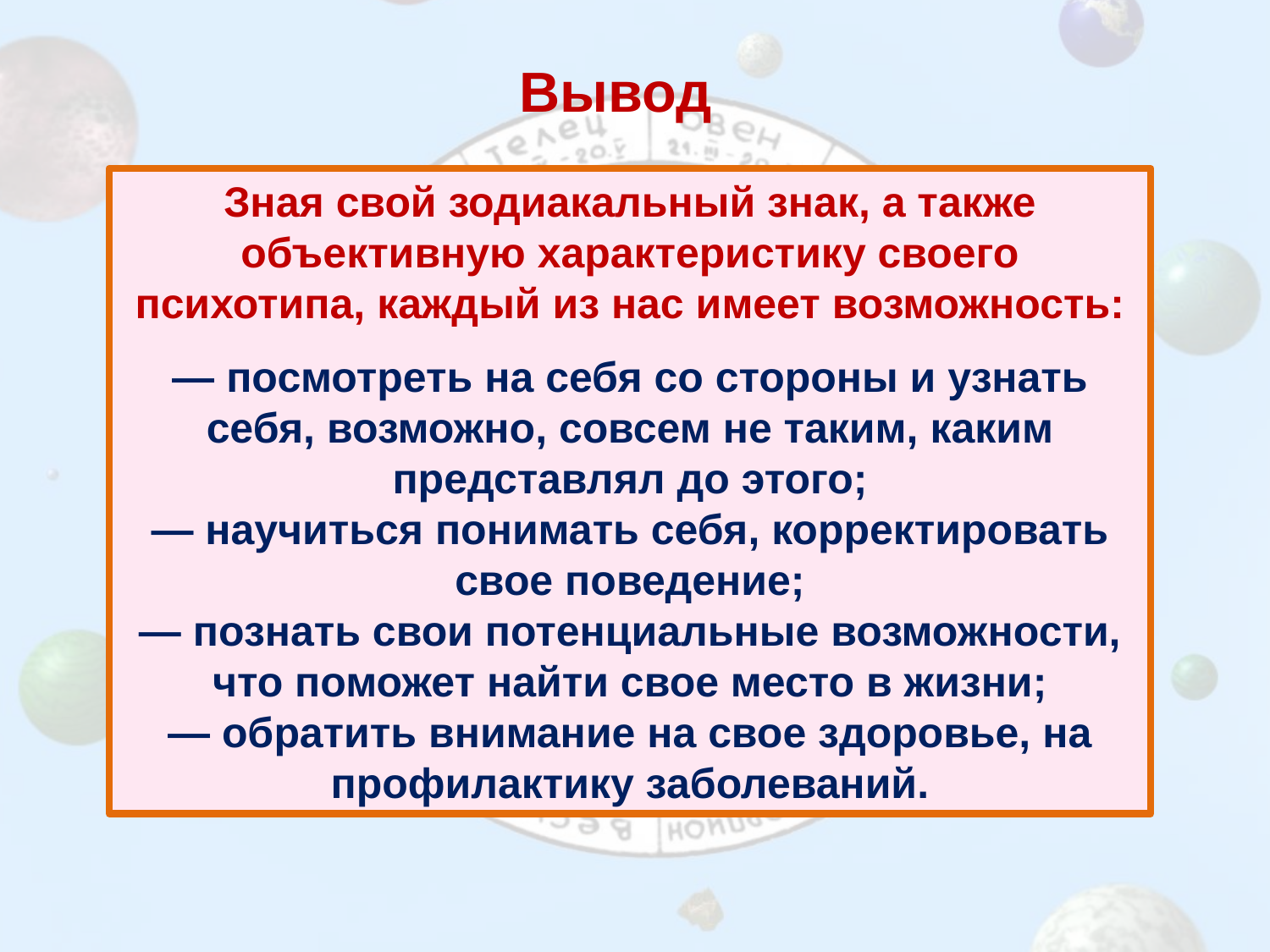

Вывод
Зная свой зодиакальный знак, а также объективную характеристику своего психотипа, каждый из нас имеет возможность:

— посмотреть на себя со стороны и узнать себя, возможно, совсем не таким, каким представлял до этого;
— научиться понимать себя, корректировать свое поведение;
— познать свои потенциальные возможности, что поможет найти свое место в жизни;
— обратить внимание на свое здоровье, на профилактику заболеваний.